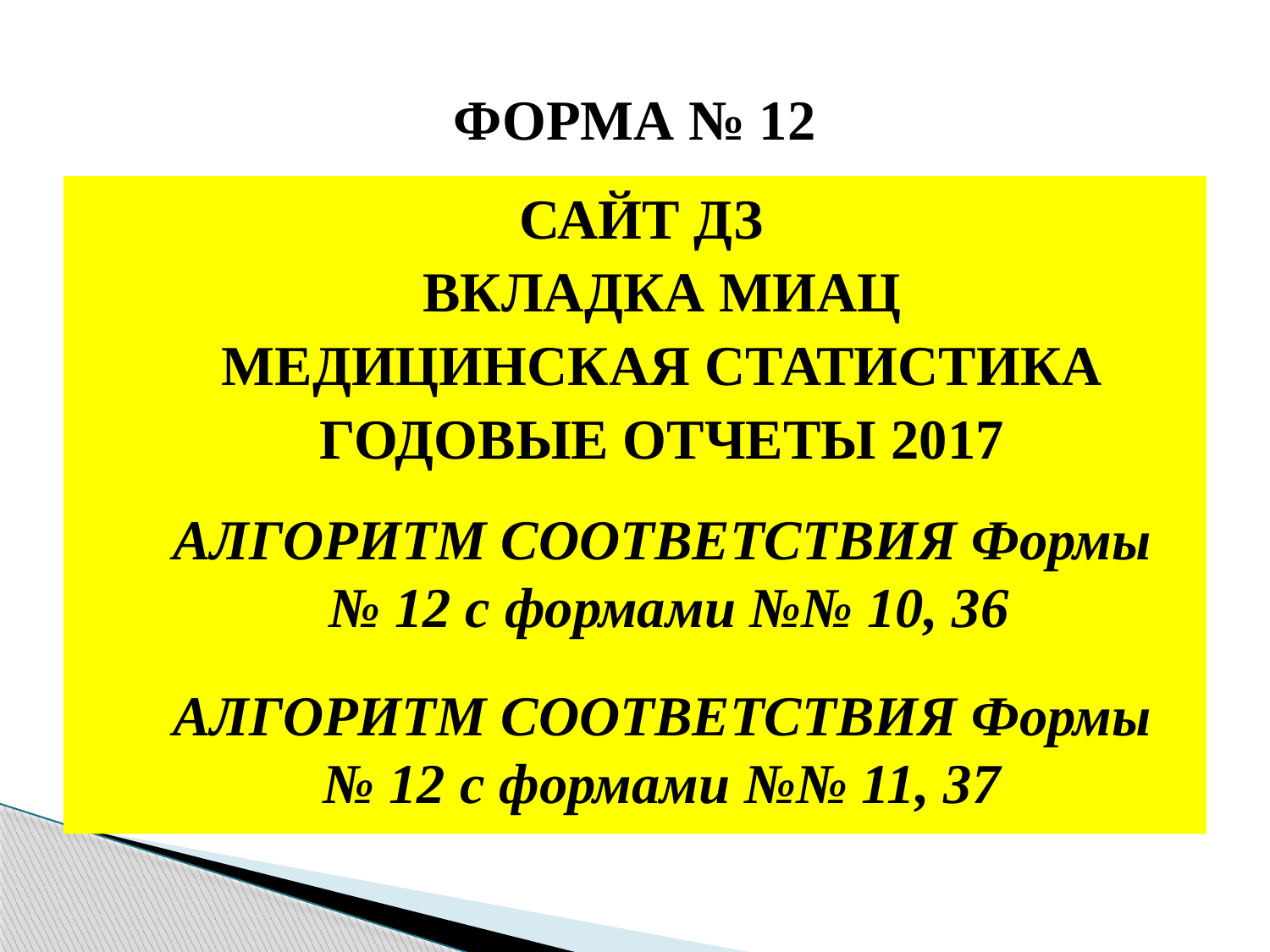

# ФОРМА № 12
 САЙТ ДЗ
ВКЛАДКА МИАЦ
МЕДИЦИНСКАЯ СТАТИСТИКА
ГОДОВЫЕ ОТЧЕТЫ 2017

АЛГОРИТМ СООТВЕТСТВИЯ Формы
 № 12 с формами №№ 10, 36

АЛГОРИТМ СООТВЕТСТВИЯ Формы
№ 12 с формами №№ 11, 37